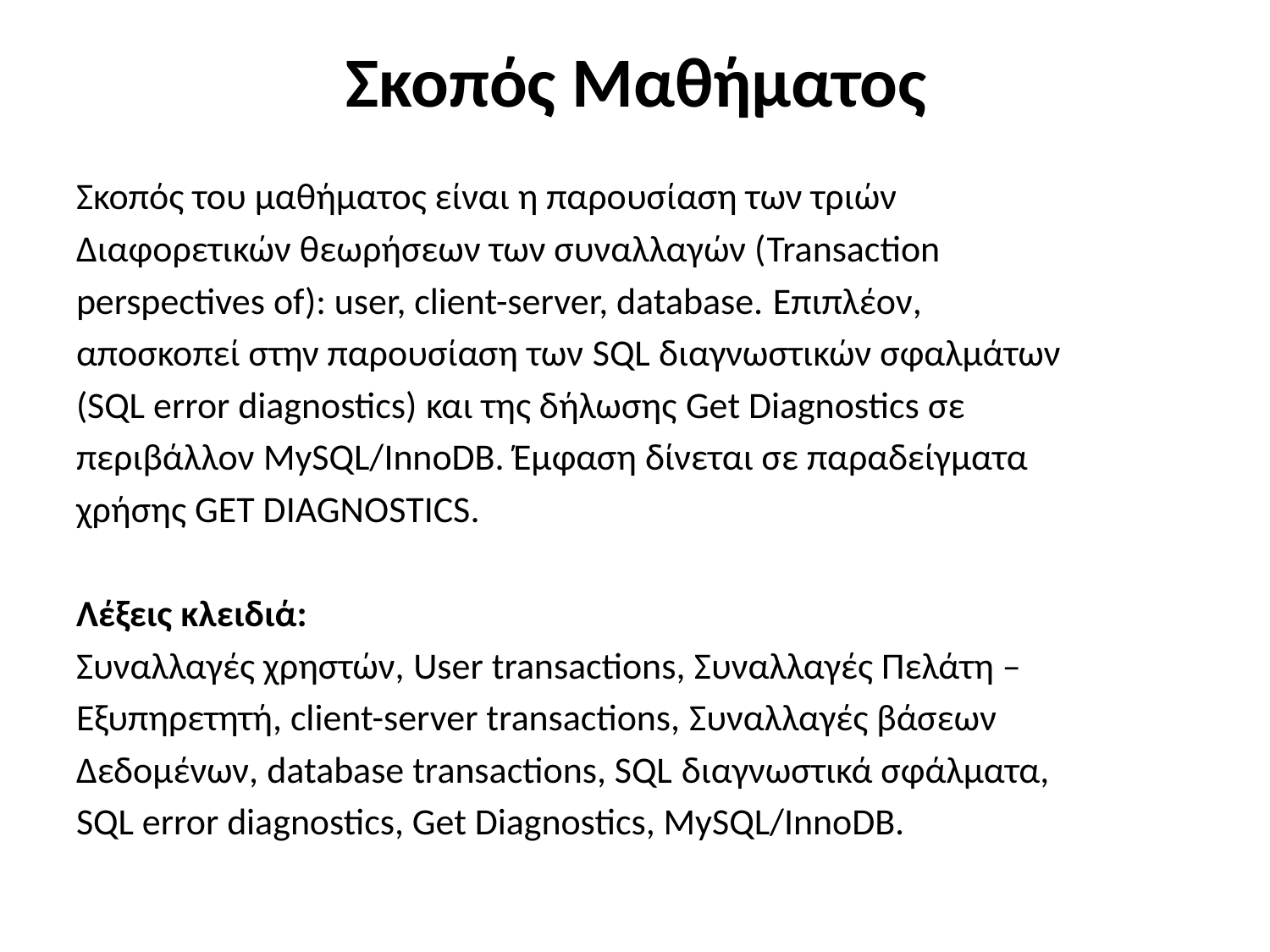

# Σκοπός Μαθήματος
Σκοπός του μαθήματος είναι η παρουσίαση των τριών
Διαφορετικών θεωρήσεων των συναλλαγών (Transaction
perspectives of): user, client-server, database. Επιπλέον,
αποσκοπεί στην παρουσίαση των SQL διαγνωστικών σφαλμάτων
(SQL error diagnostics) και της δήλωσης Get Diagnostics σε
περιβάλλον MySQL/InnoDB. Έμφαση δίνεται σε παραδείγματα
χρήσης GET DIAGNOSTICS.

Λέξεις κλειδιά:
Συναλλαγές χρηστών, User transactions, Συναλλαγές Πελάτη –
Εξυπηρετητή, client-server transactions, Συναλλαγές βάσεων
Δεδομένων, database transactions, SQL διαγνωστικά σφάλματα,
SQL error diagnostics, Get Diagnostics, MySQL/InnoDB.